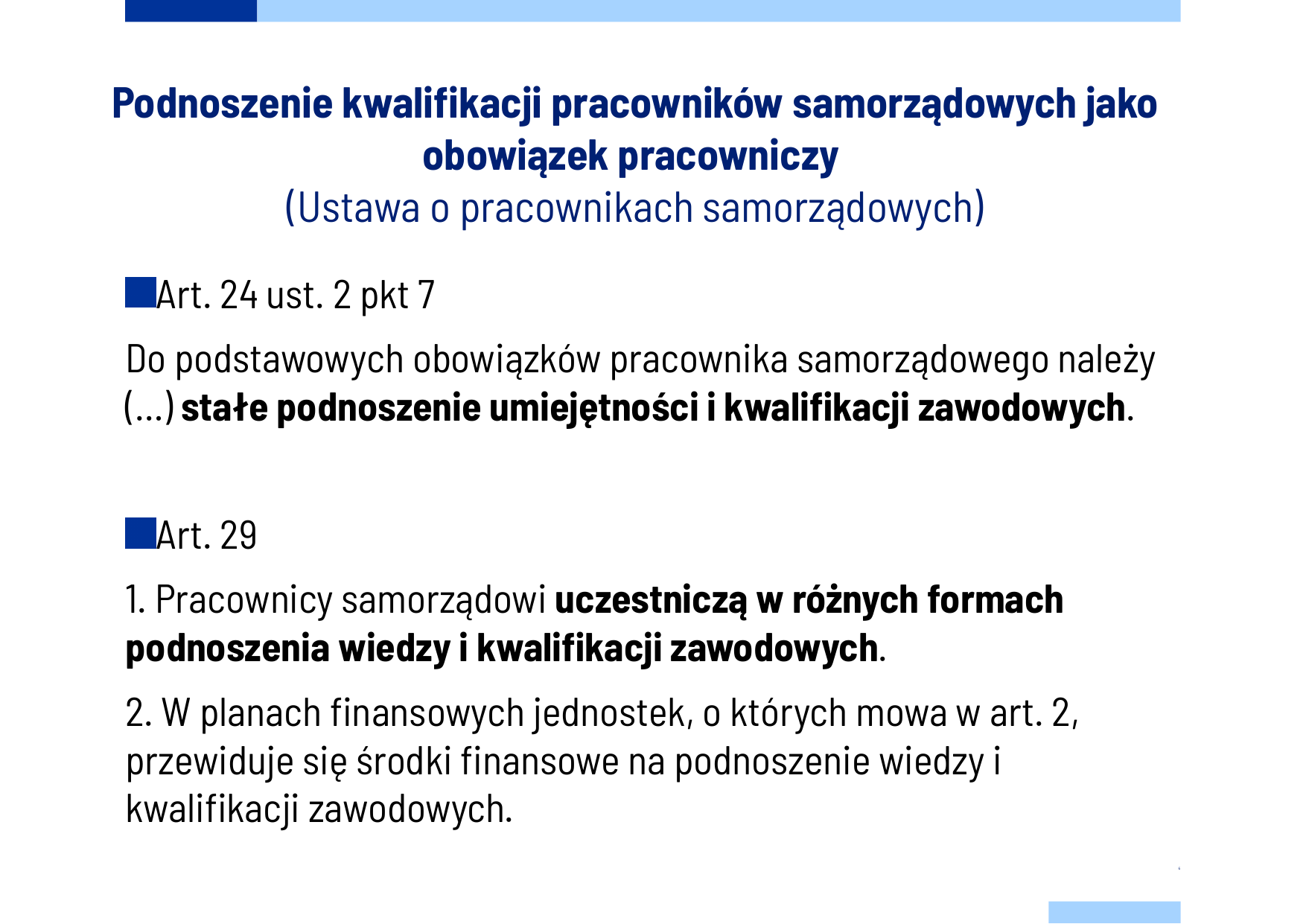

# Podnoszenie kwalifikacji pracowników samorządowych jako obowiązek pracowniczy (Ustawa o pracownikach samorządowych)
Art. 24 ust. 2 pkt 7
Do podstawowych obowiązków pracownika samorządowego należy (…) stałe podnoszenie umiejętności i kwalifikacji zawodowych.

Art. 29
1. Pracownicy samorządowi uczestniczą w różnych formach podnoszenia wiedzy i kwalifikacji zawodowych.
2. W planach finansowych jednostek, o których mowa w art. 2, przewiduje się środki finansowe na podnoszenie wiedzy i kwalifikacji zawodowych.
6